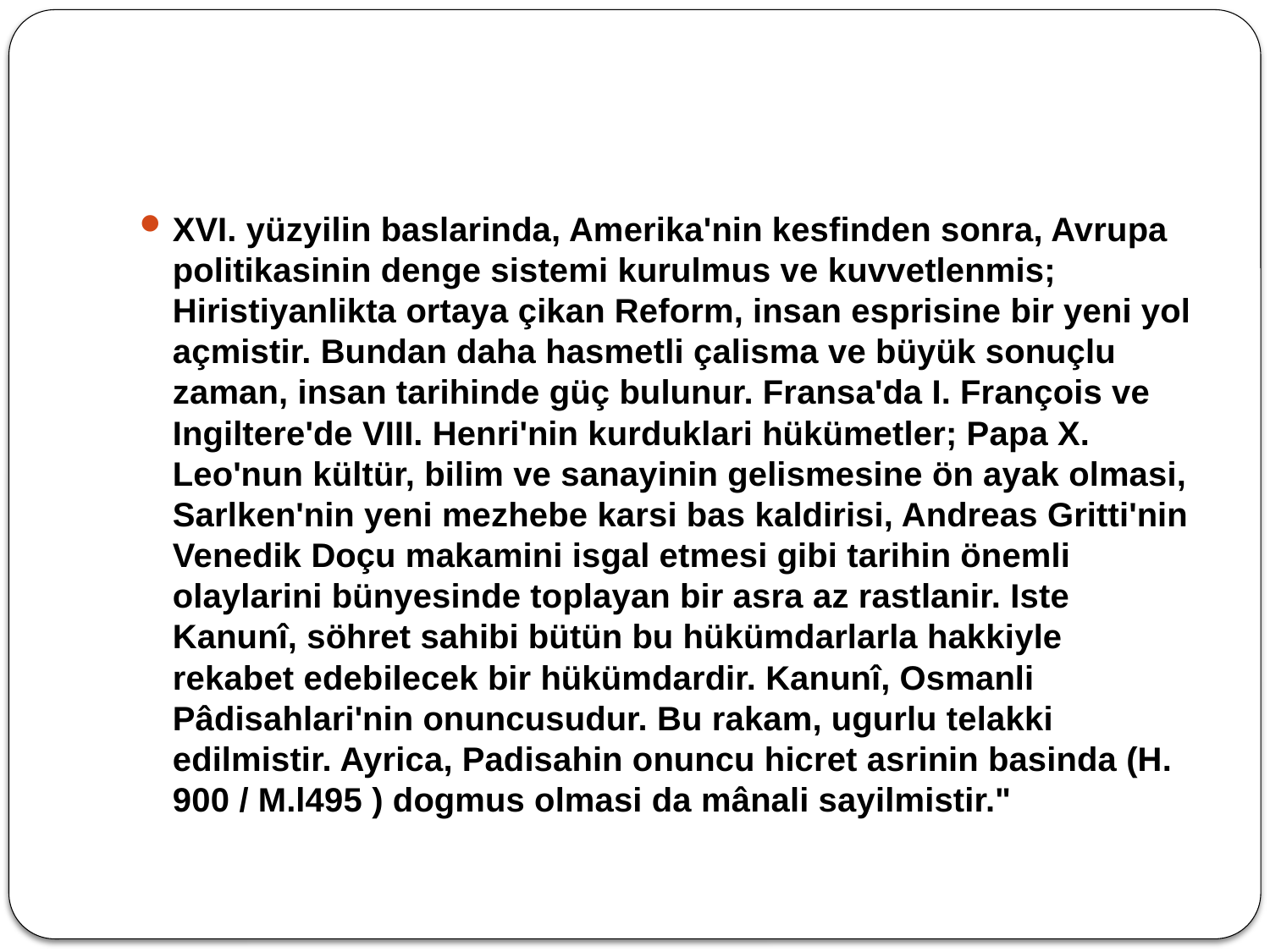

#
XVI. yüzyilin baslarinda, Amerika'nin kesfinden sonra, Avrupa politikasinin denge sistemi kurulmus ve kuvvetlenmis; Hiristiyanlikta ortaya çikan Reform, insan esprisine bir yeni yol açmistir. Bundan daha hasmetli çalisma ve büyük sonuçlu zaman, insan tarihinde güç bulunur. Fransa'da I. François ve Ingiltere'de VIII. Henri'nin kurduklari hükümetler; Papa X. Leo'nun kültür, bilim ve sanayinin gelismesine ön ayak olmasi, Sarlken'nin yeni mezhebe karsi bas kaldirisi, Andreas Gritti'nin Venedik Doçu makamini isgal etmesi gibi tarihin önemli olaylarini bünyesinde toplayan bir asra az rastlanir. Iste Kanunî, söhret sahibi bütün bu hükümdarlarla hakkiyle rekabet edebilecek bir hükümdardir. Kanunî, Osmanli Pâdisahlari'nin onuncusudur. Bu rakam, ugurlu telakki edilmistir. Ayrica, Padisahin onuncu hicret asrinin basinda (H. 900 / M.l495 ) dogmus olmasi da mânali sayilmistir."